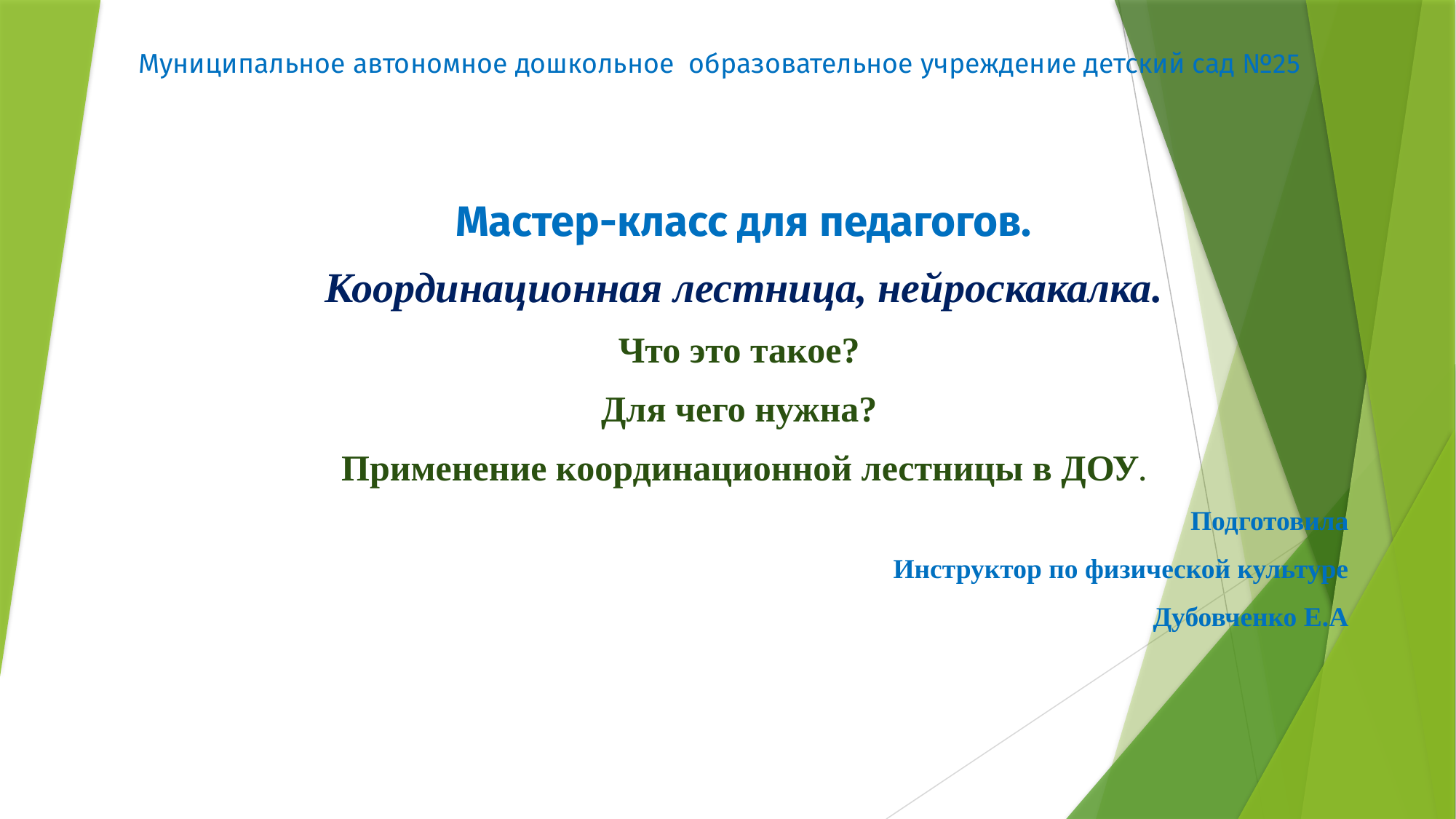

# Муниципальное автономное дошкольное  образовательное учреждение детский сад №25
Мастер-класс для педагогов.
Координационная лестница, нейроскакалка.
Что это такое?
Для чего нужна?
Применение координационной лестницы в ДОУ.
Подготовила
Инструктор по физической культуре
Дубовченко Е.А